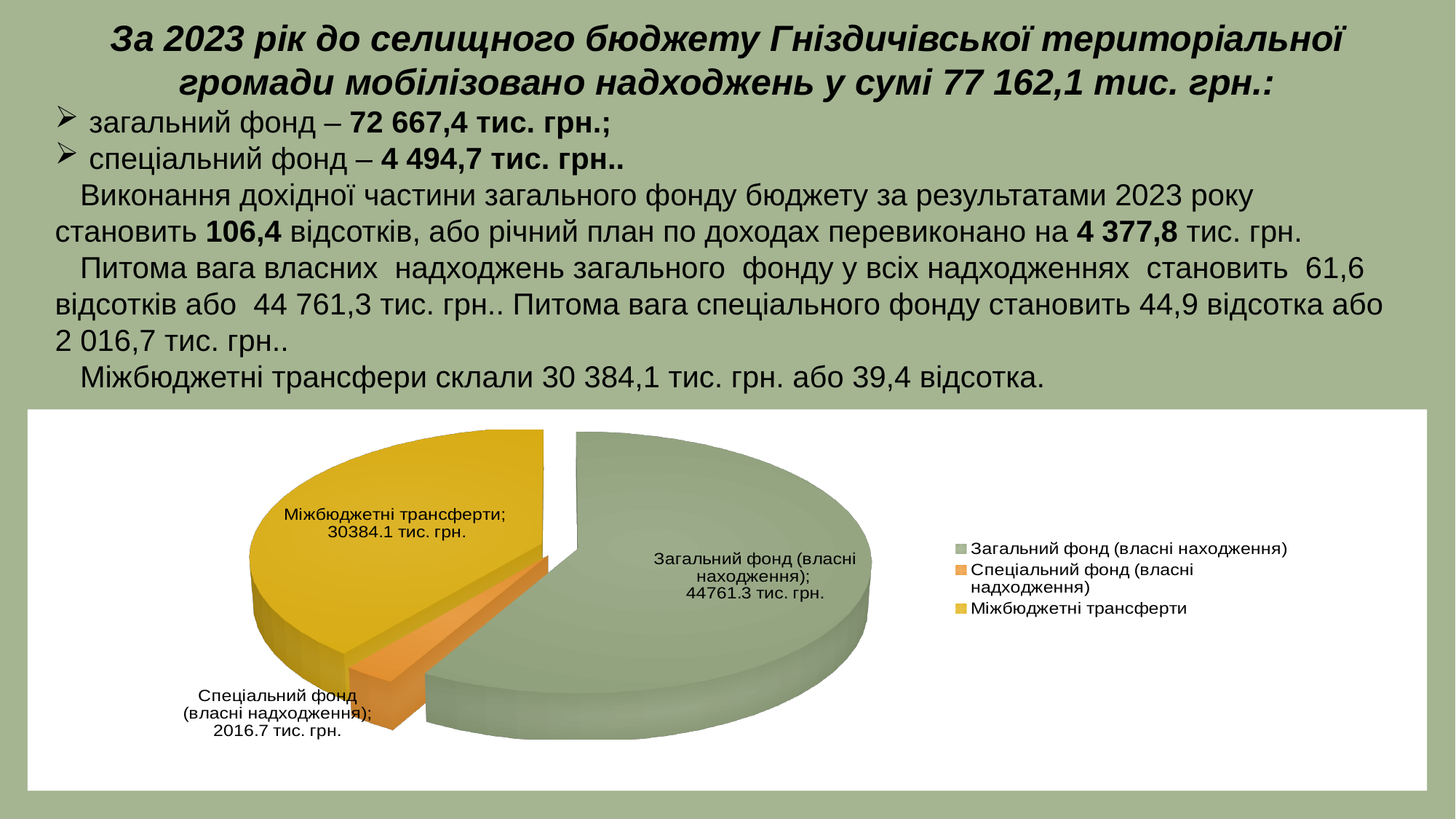

За 2023 рік до селищного бюджету Гніздичівської територіальної громади мобілізовано надходжень у сумі 77 162,1 тис. грн.:
загальний фонд – 72 667,4 тис. грн.;
спеціальний фонд – 4 494,7 тис. грн..
   Виконання дохідної частини загального фонду бюджету за результатами 2023 року становить 106,4 відсотків, або річний план по доходах перевиконано на 4 377,8 тис. грн.
   Питома вага власних  надходжень загального  фонду у всіх надходженнях  становить  61,6 відсотків або  44 761,3 тис. грн.. Питома вага спеціального фонду становить 44,9 відсотка або 2 016,7 тис. грн..
   Міжбюджетні трансфери склали 30 384,1 тис. грн. або 39,4 відсотка.

[unsupported chart]